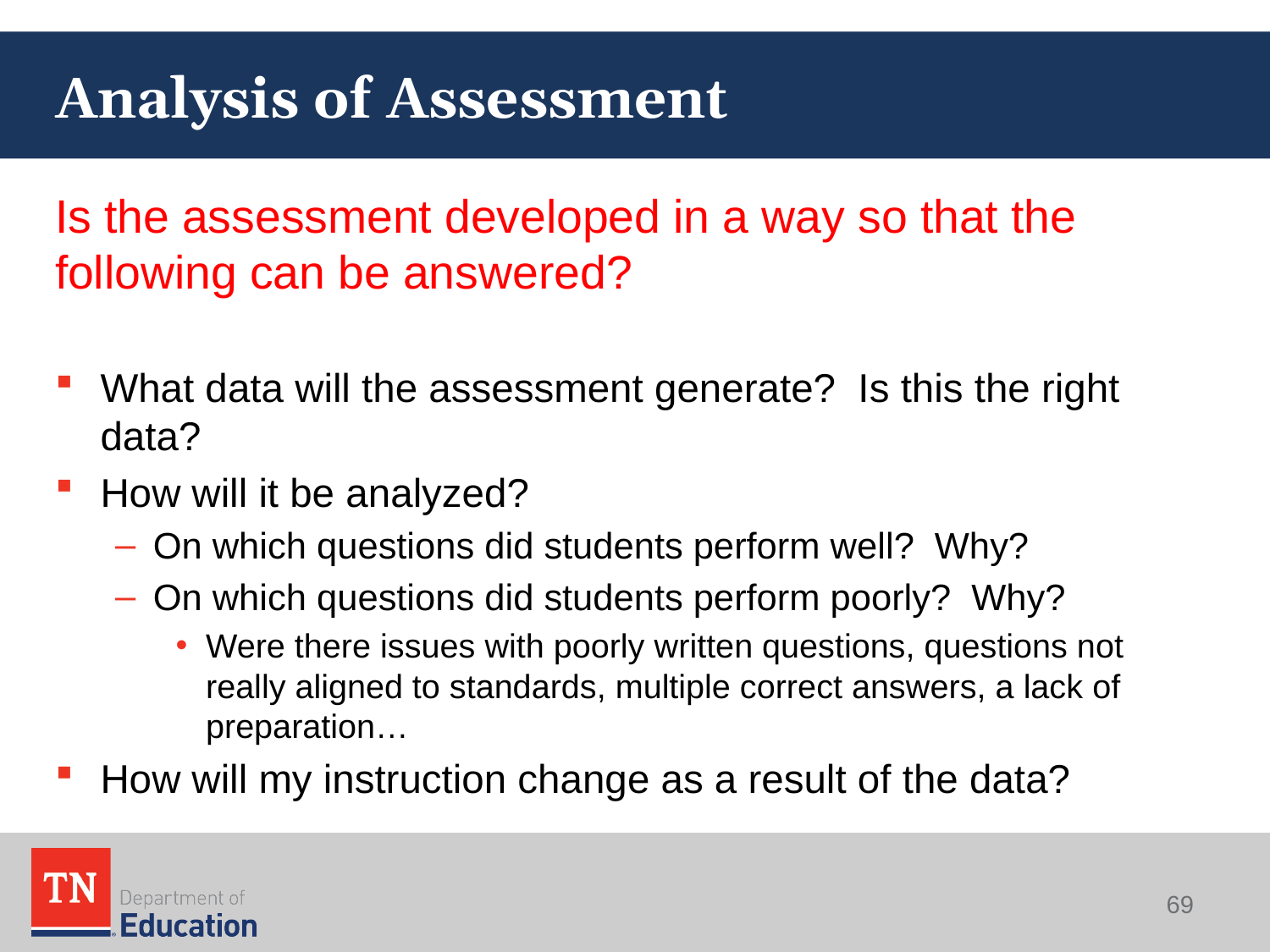

# Analysis of Assessment
Is the assessment developed in a way so that the following can be answered?

What data will the assessment generate?  Is this the right data?
How will it be analyzed?
On which questions did students perform well?  Why?
On which questions did students perform poorly?  Why?
Were there issues with poorly written questions, questions not really aligned to standards, multiple correct answers, a lack of preparation…
How will my instruction change as a result of the data?

69